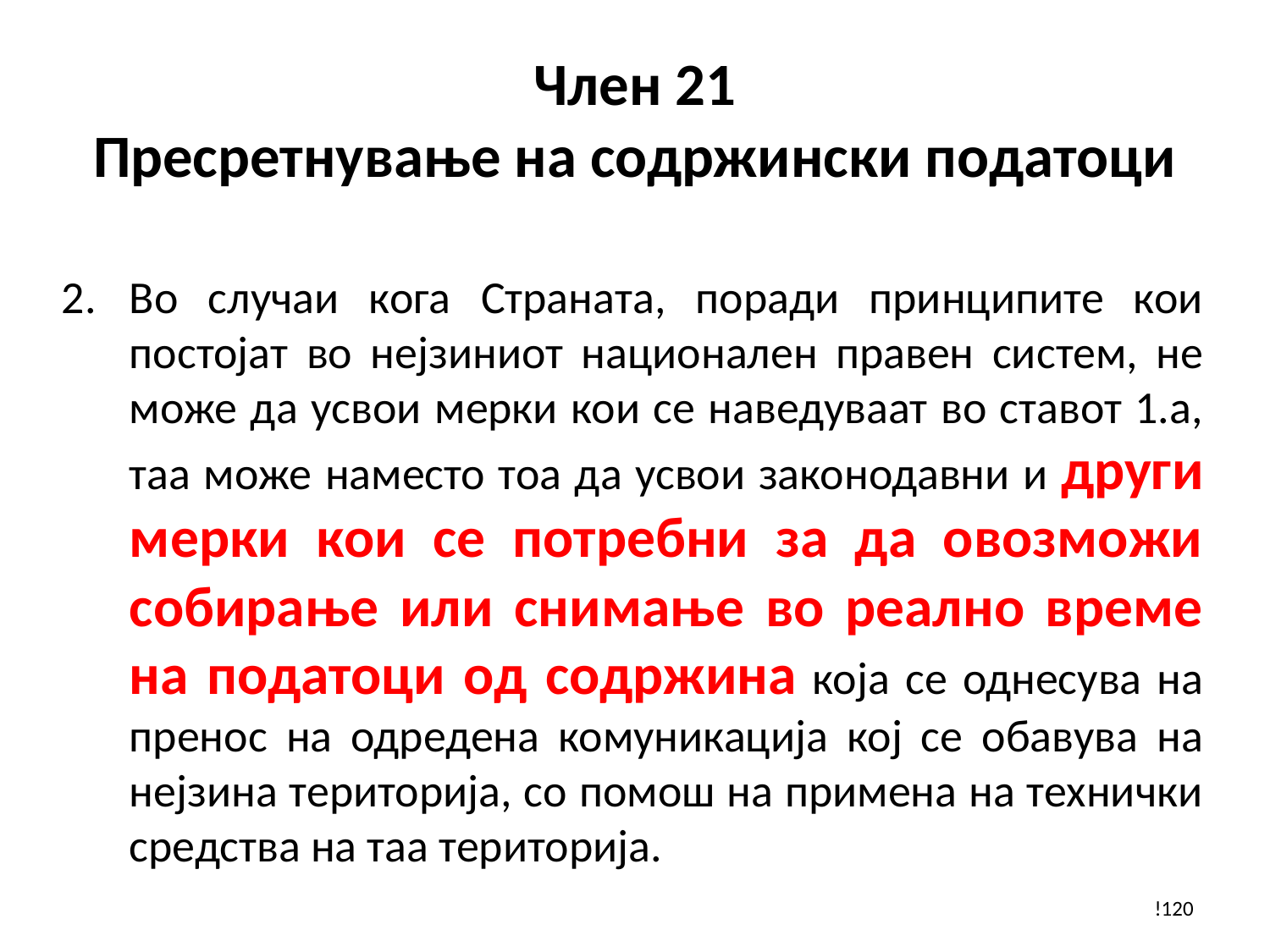

# Член 21 Пресретнување на содржински податоци
Во случаи кога Страната, поради принципите кои постојат во нејзиниот национален правен систем, не може да усвои мерки кои се наведуваат во ставот 1.a, таа може наместо тоа да усвои законодавни и други мерки кои се потребни за да овозможи собирање или снимање во реално време на податоци од содржина која се однесува на пренос на одредена комуникација кој се обавува на нејзина територија, со помош на примена на технички средства на таа територија.
!120